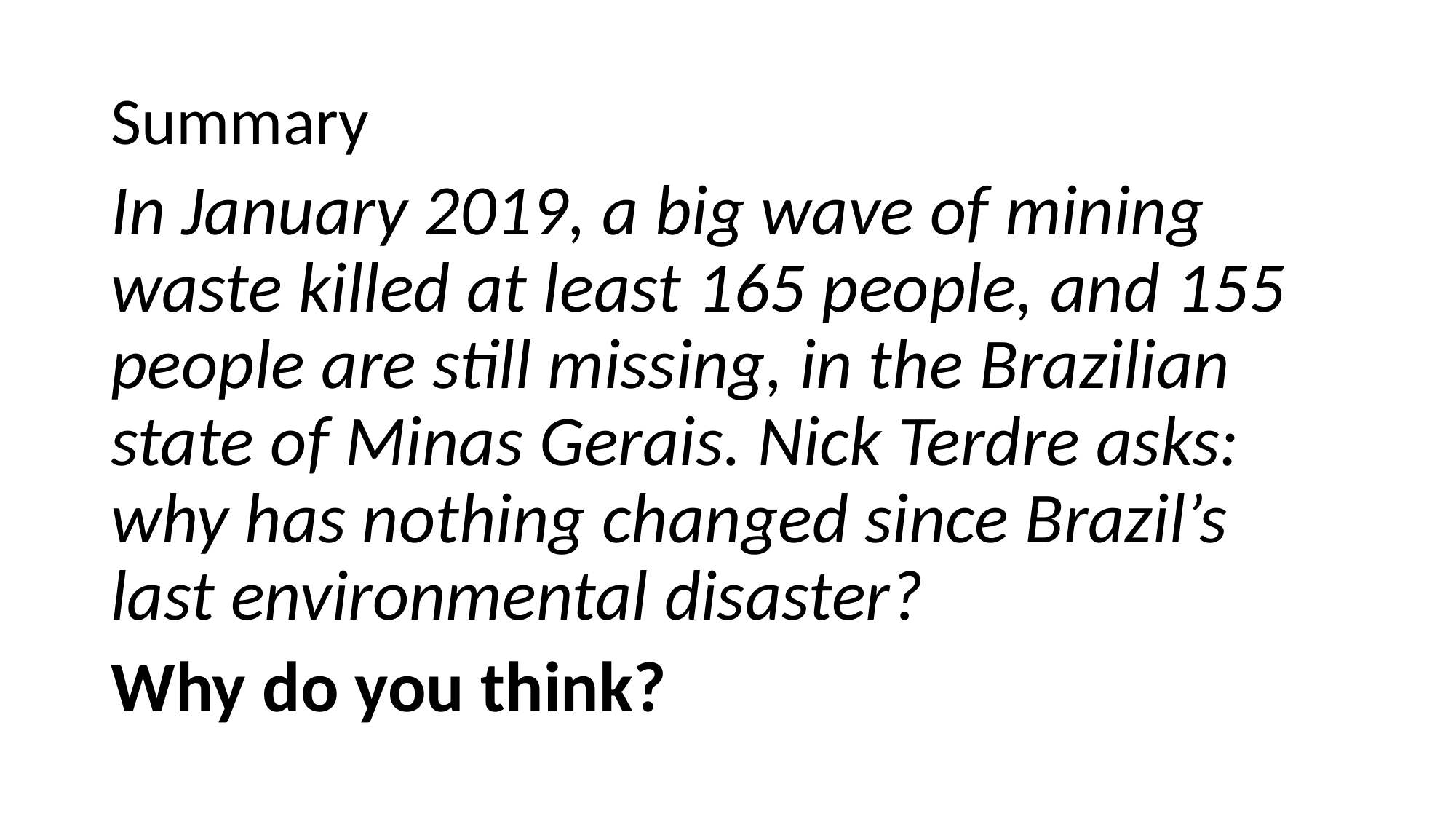

# Summary
In January 2019, a big wave of mining waste killed at least 165 people, and 155 people are still missing, in the Brazilian state of Minas Gerais. Nick Terdre asks: why has nothing changed since Brazil’s last environmental disaster?
Why do you think?